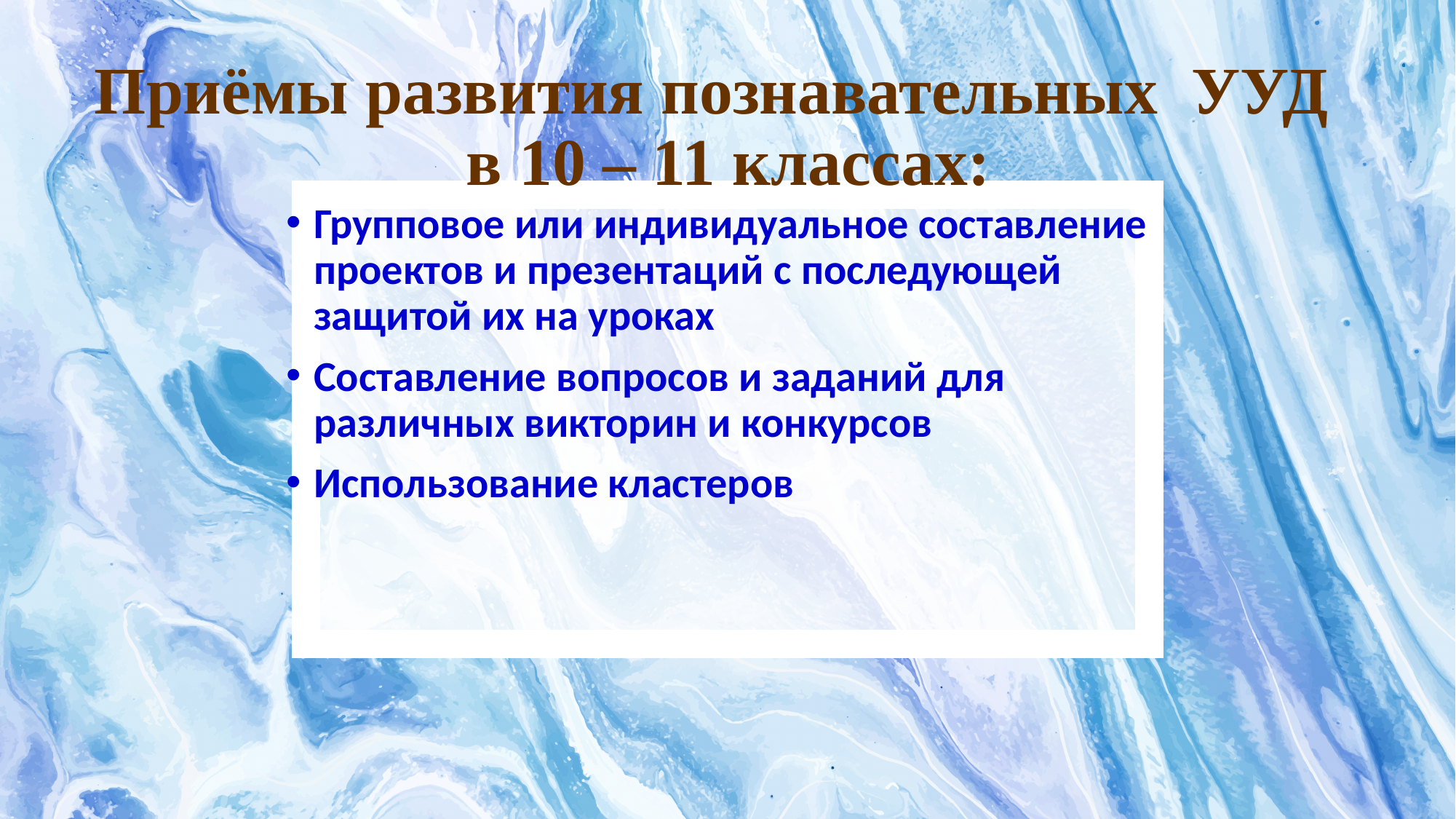

Приёмы развития познавательных  УУД
в 10 – 11 классах:
Групповое или индивидуальное составление проектов и презентаций с последующей защитой их на уроках
Составление вопросов и заданий для различных викторин и конкурсов
Использование кластеров